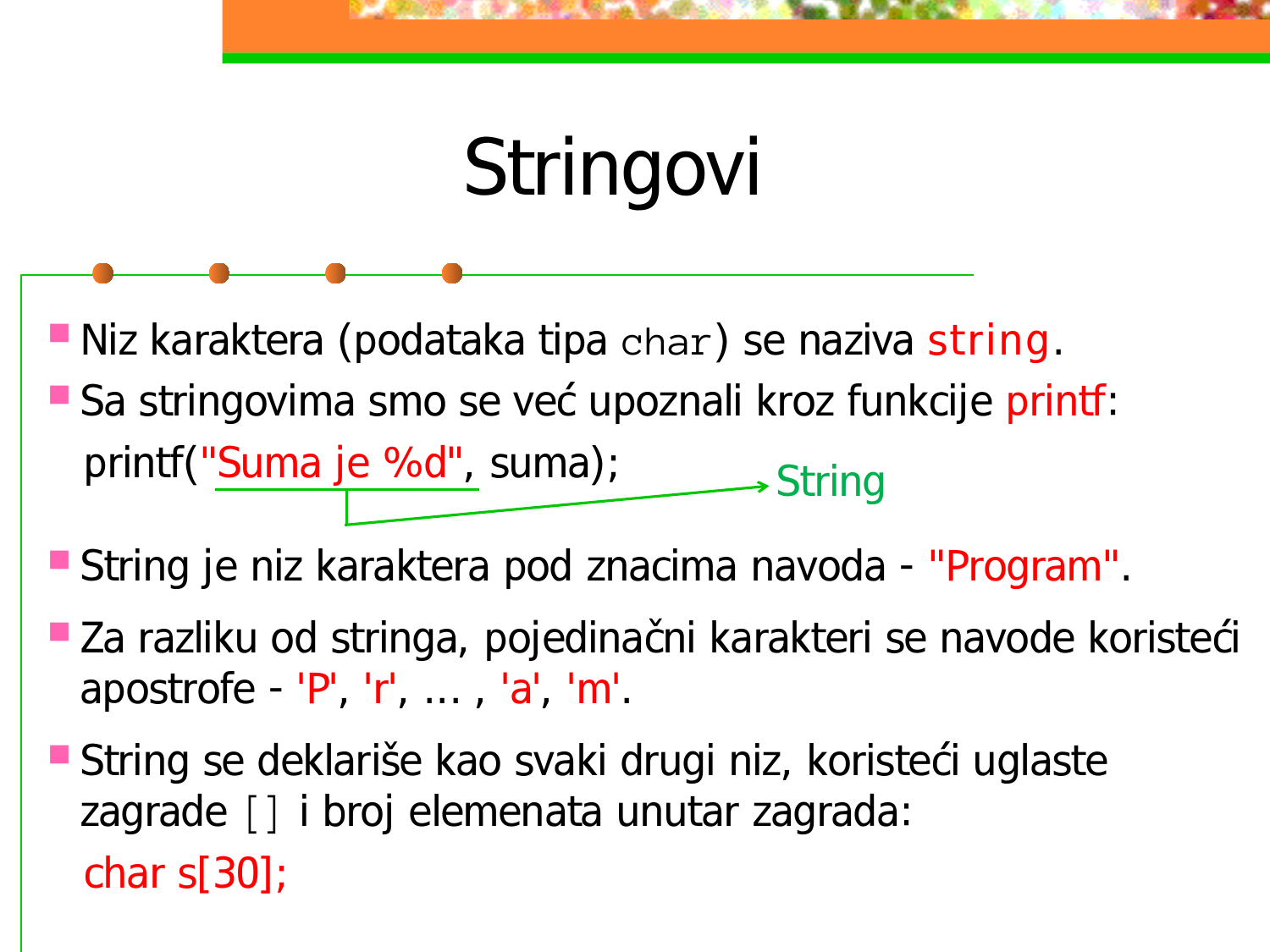

# Stringovi
Niz karaktera (podataka tipa char) se naziva string.
Sa stringovima smo se već upoznali kroz funkcije printf:
printf("Suma je %d", suma);
String je niz karaktera pod znacima navoda - "Program".
Za razliku od stringa, pojedinačni karakteri se navode koristeći apostrofe - 'P', 'r', ... , 'a', 'm'.
String se deklariše kao svaki drugi niz, koristeći uglaste zagrade [] i broj elemenata unutar zagrada:
char s[30];
String